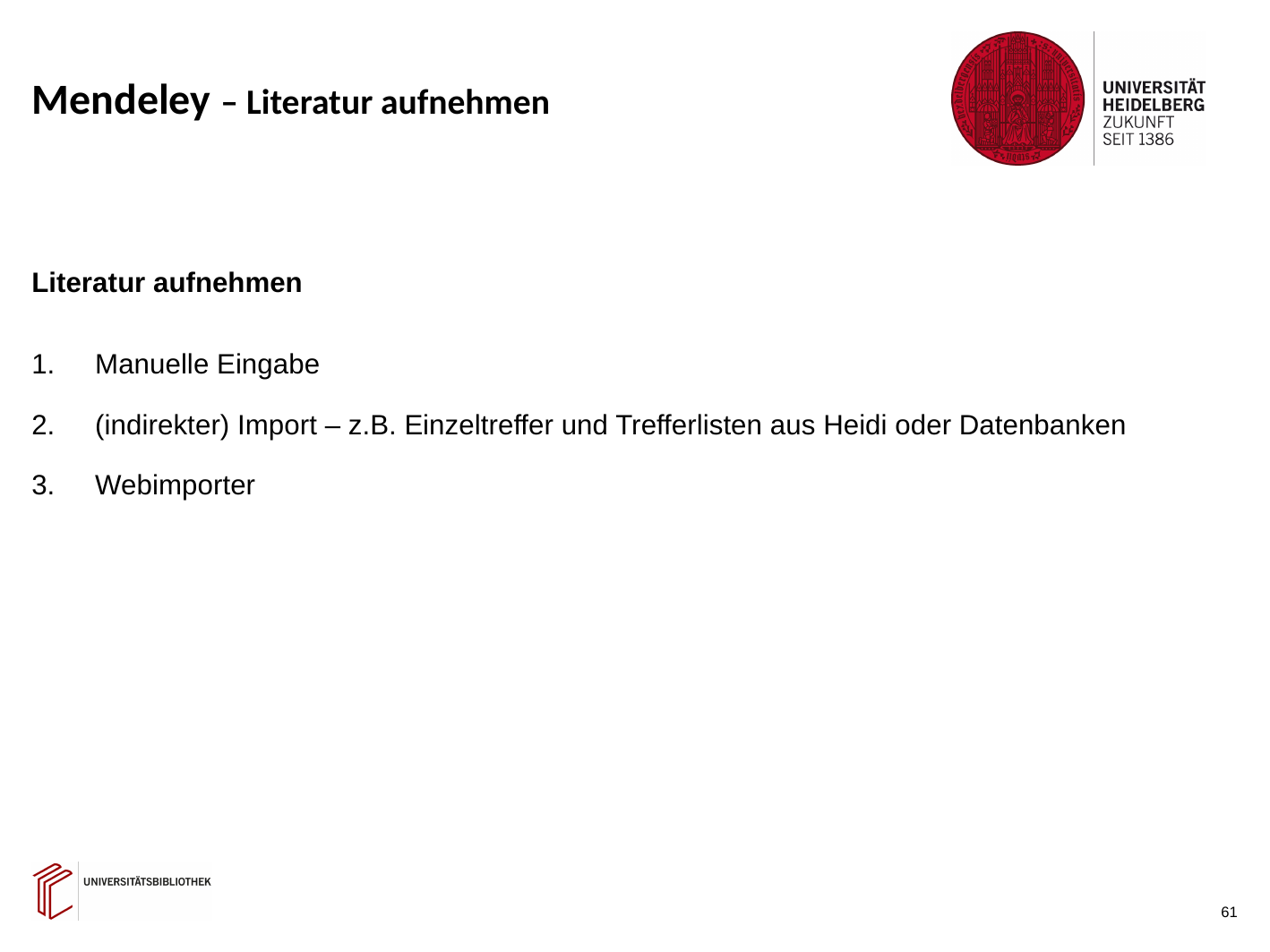

# Mendeley – Literatur aufnehmen
Literatur aufnehmen
Manuelle Eingabe
(indirekter) Import – z.B. Einzeltreffer und Trefferlisten aus Heidi oder Datenbanken
Webimporter
61